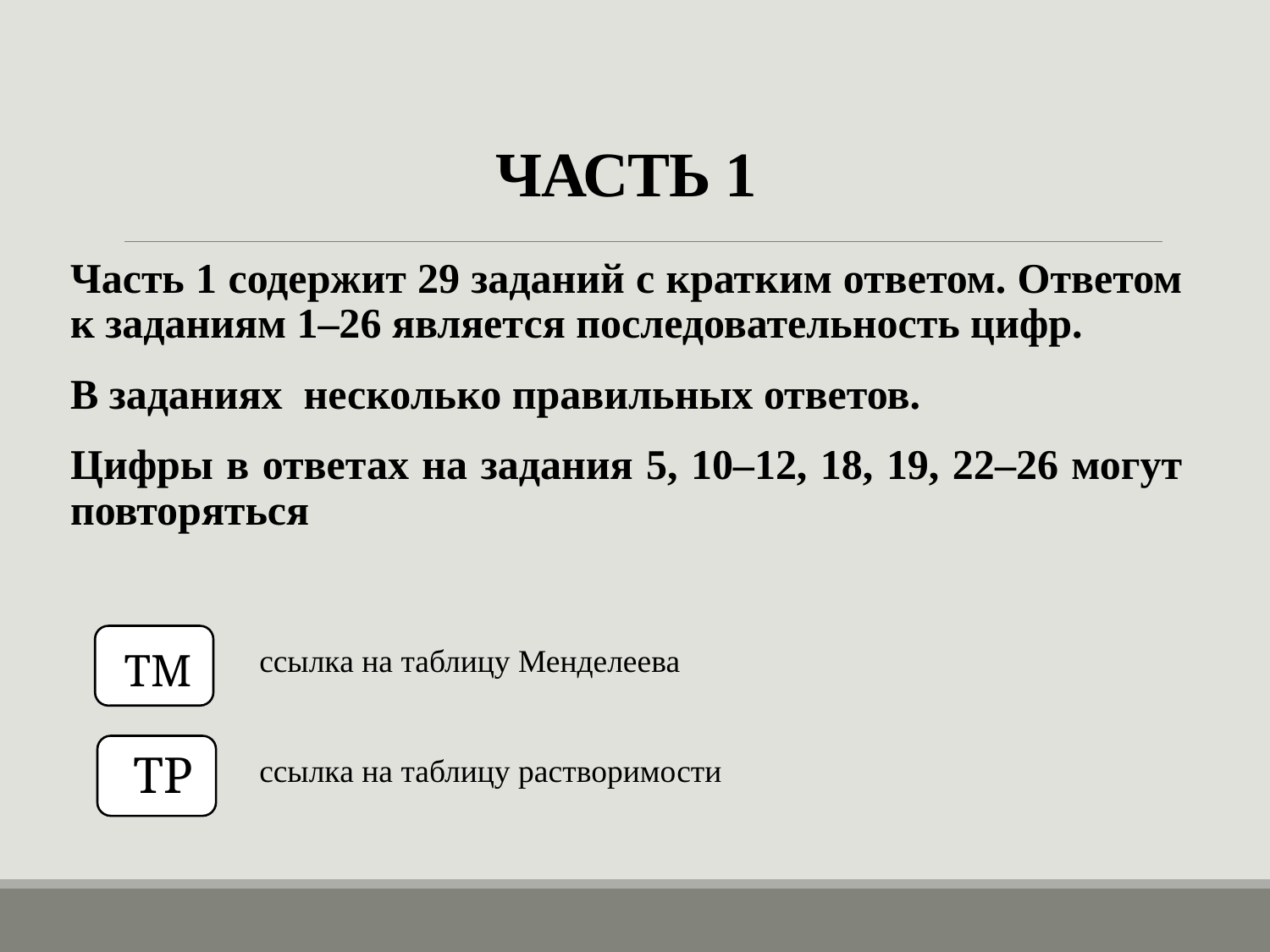

# Часть 1
Часть 1 содержит 29 заданий с кратким ответом. Ответом к заданиям 1–26 является последовательность цифр.
В заданиях  несколько правильных ответов.
Цифры в ответах на задания 5, 10–12, 18, 19, 22–26 могут повторяться
ТМ
ссылка на таблицу Менделеева
ТР
ссылка на таблицу растворимости